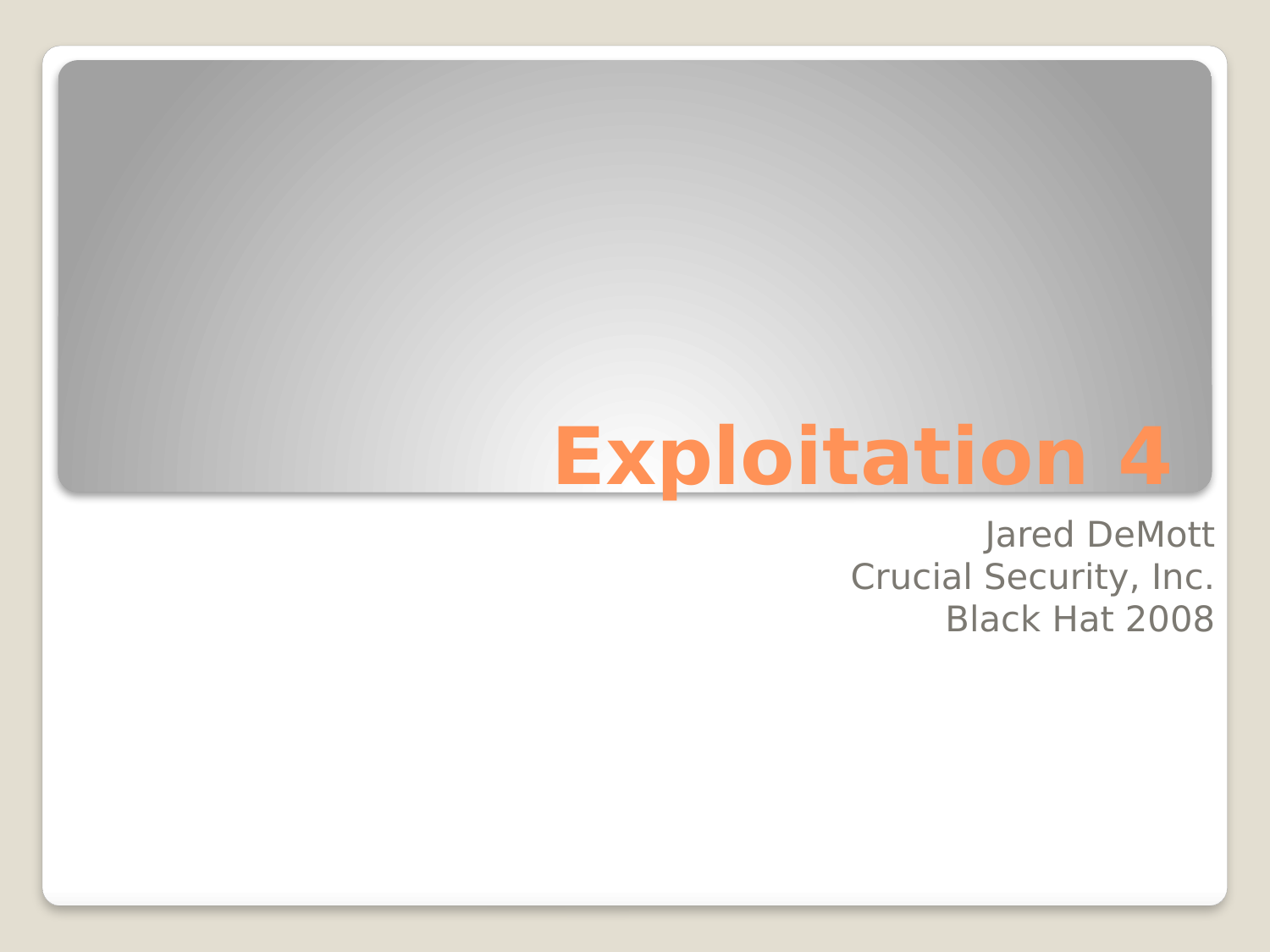

# Exploitation 4
Jared DeMott
Crucial Security, Inc.
Black Hat 2008